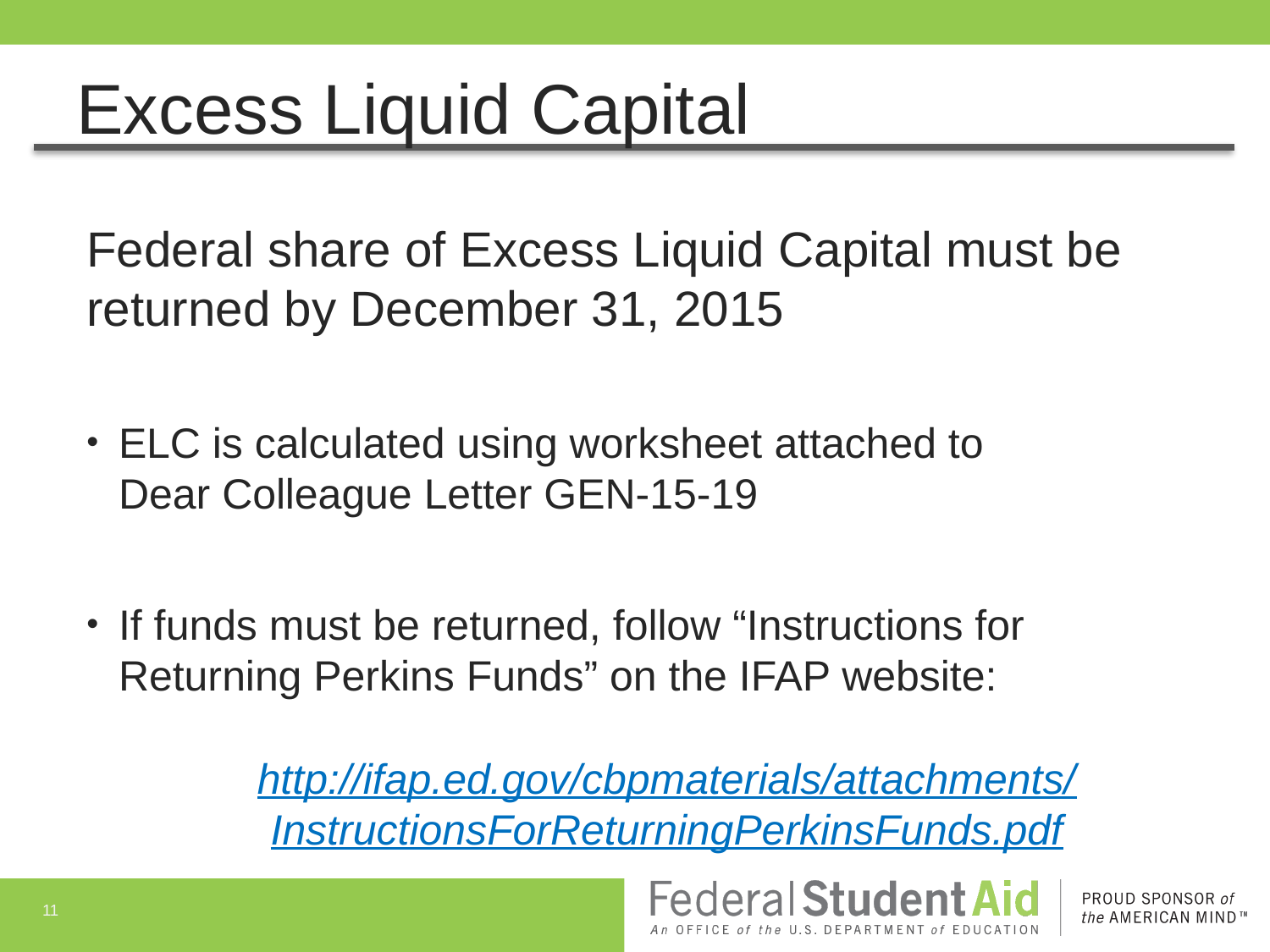

# Excess Liquid Capital
Federal share of Excess Liquid Capital must be returned by December 31, 2015

ELC is calculated using worksheet attached to
Dear Colleague Letter GEN-15-19

If funds must be returned, follow “Instructions for Returning Perkins Funds” on the IFAP website:

http://ifap.ed.gov/cbpmaterials/attachments/
InstructionsForReturningPerkinsFunds.pdf

11